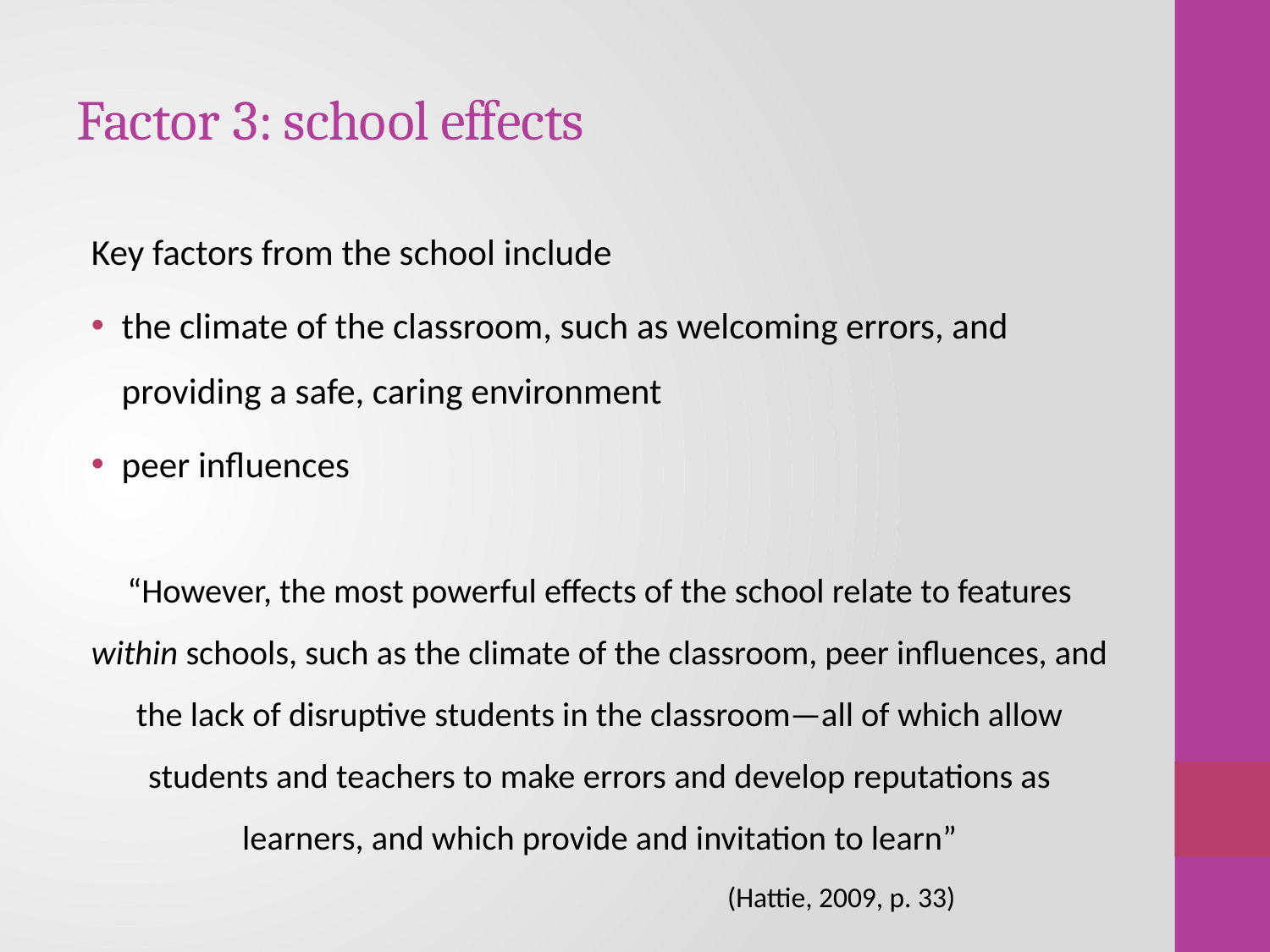

# Factor 3: school effects
Key factors from the school include
the climate of the classroom, such as welcoming errors, and providing a safe, caring environment
peer influences

“However, the most powerful effects of the school relate to features within schools, such as the climate of the classroom, peer influences, and the lack of disruptive students in the classroom—all of which allow students and teachers to make errors and develop reputations as learners, and which provide and invitation to learn”
                                                                            (Hattie, 2009, p. 33)